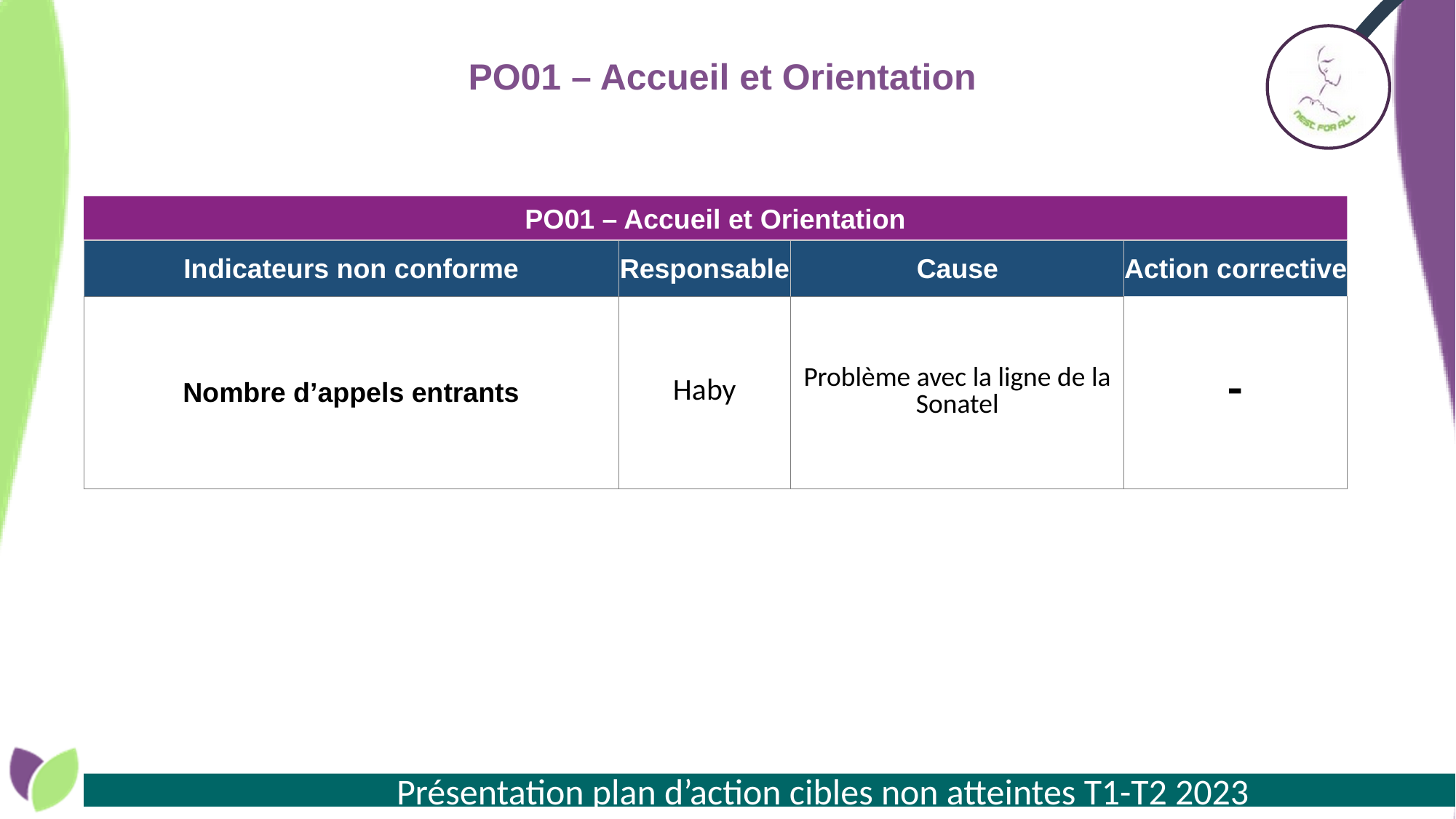

# PO01 – Accueil et Orientation
PO01 – Accueil et Orientation
| Indicateurs non conforme | Responsable | Cause | Action corrective |
| --- | --- | --- | --- |
| Nombre d’appels entrants | Haby | Problème avec la ligne de la Sonatel | - |
 Présentation plan d’action cibles non atteintes T1-T2 2023